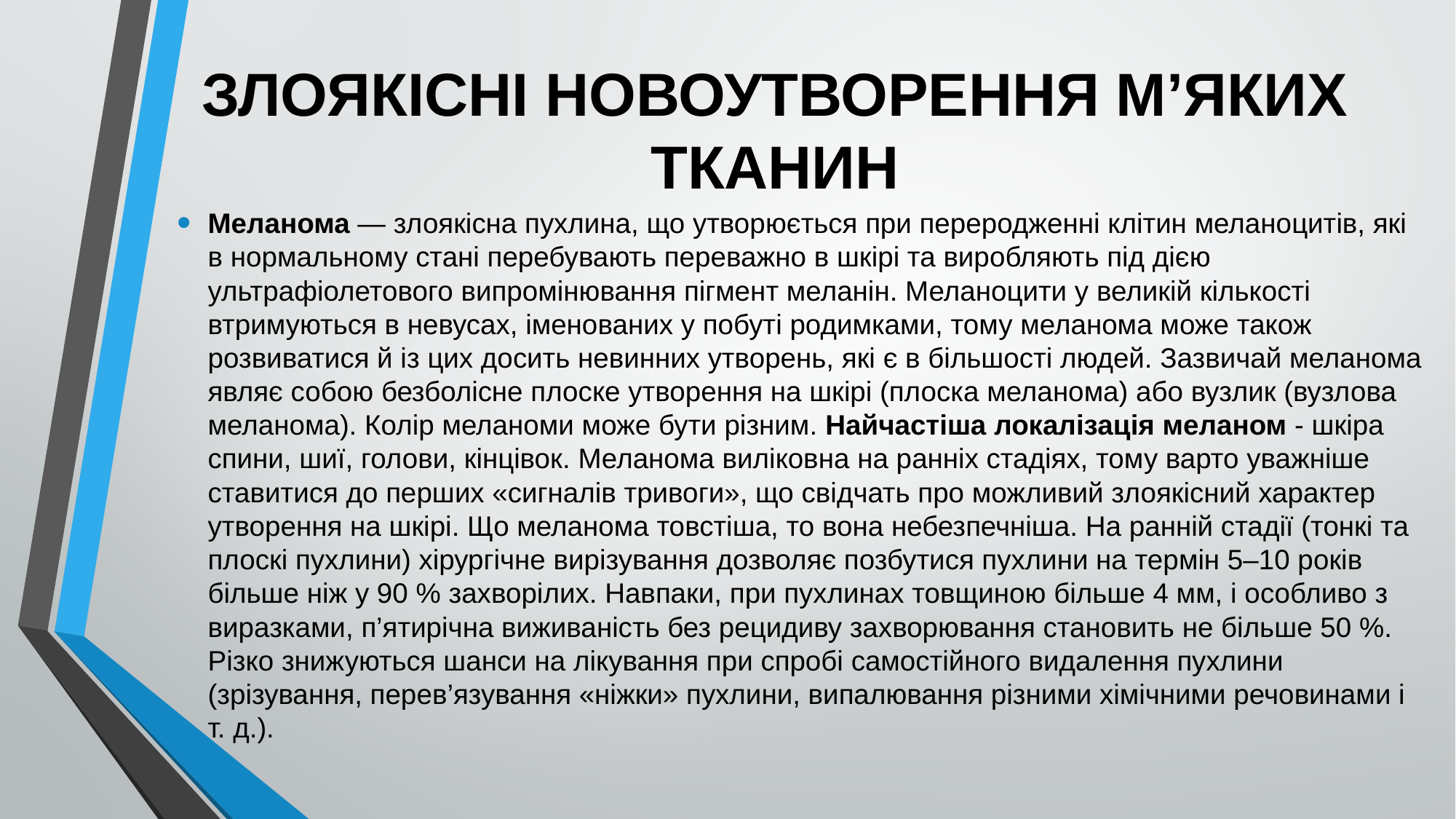

# ЗЛОЯКІСНІ НОВОУТВОРЕННЯ М’ЯКИХ ТКАНИН
Меланома — злоякісна пухлина, що утворюється при переродженні клітин меланоцитів, які в нормальному стані перебувають переважно в шкірі та виробляють під дією ультрафіолетового випромінювання пігмент меланін. Меланоцити у великій кількості втримуються в невусах, іменованих у побуті родимками, тому меланома може також розвиватися й із цих досить невинних утворень, які є в більшості людей. Зазвичай меланома являє собою безболісне плоске утворення на шкірі (плоска меланома) або вузлик (вузлова меланома). Колір меланоми може бути різним. Найчастіша локалізація меланом - шкіра спини, шиї, голови, кінцівок. Меланома виліковна на ранніх стадіях, тому варто уважніше ставитися до перших «сигналів тривоги», що свідчать про можливий злоякісний характер утворення на шкірі. Що меланома товстіша, то вона небезпечніша. На ранній стадії (тонкі та плоскі пухлини) хірургічне вирізування дозволяє позбутися пухлини на термін 5–10 років більше ніж у 90 % захворілих. Навпаки, при пухлинах товщиною більше 4 мм, і особливо з виразками, п’ятирічна виживаність без рецидиву захворювання становить не більше 50 %. Різко знижуються шанси на лікування при спробі самостійного видалення пухлини (зрізування, перев’язування «ніжки» пухлини, випалювання різними хімічними речовинами і т. д.).